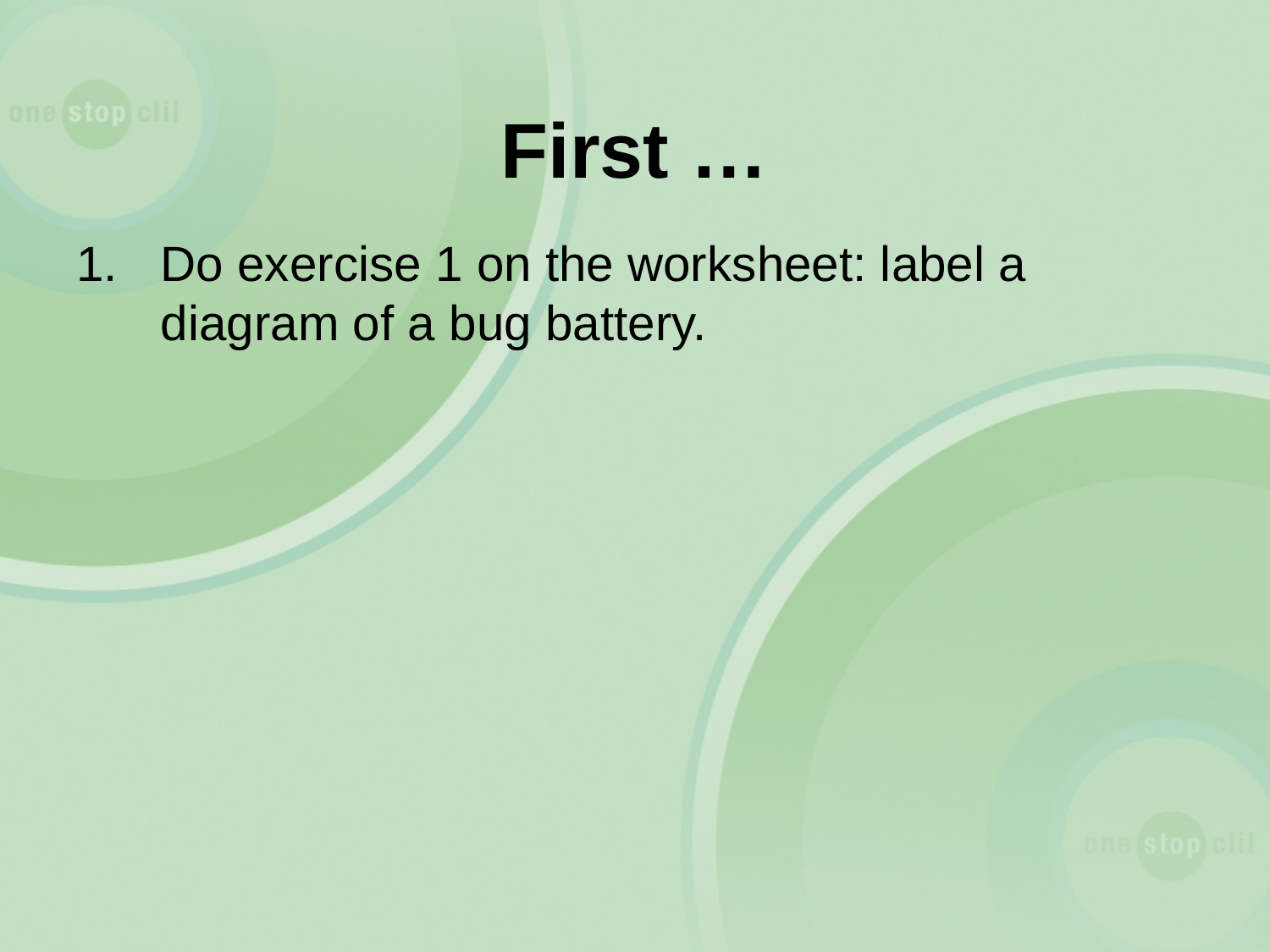

# First …
Do exercise 1 on the worksheet: label a diagram of a bug battery.